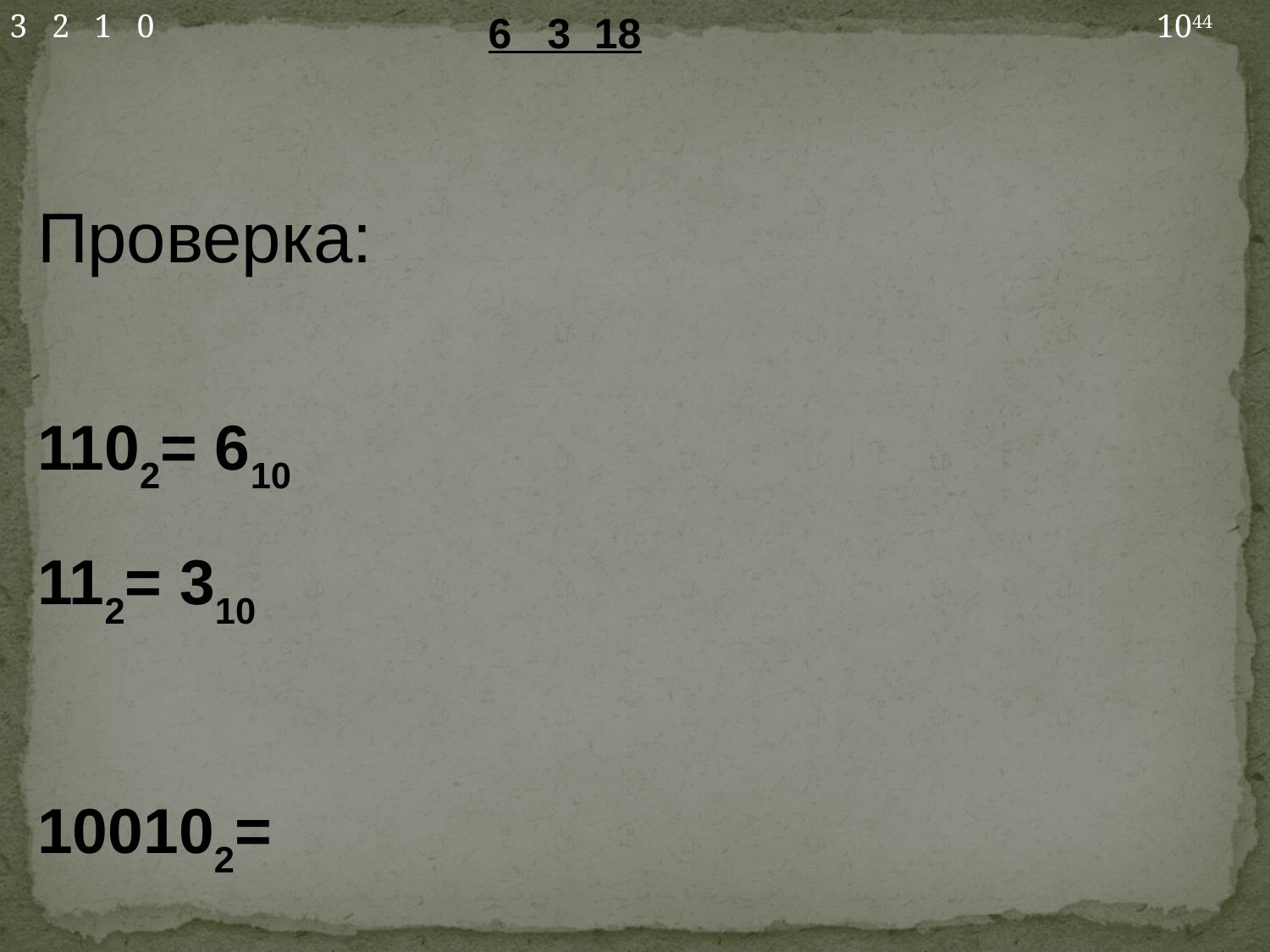

3   2   1   0
6   3  18
1044
Проверка:

1102= 610
112= 310

100102=